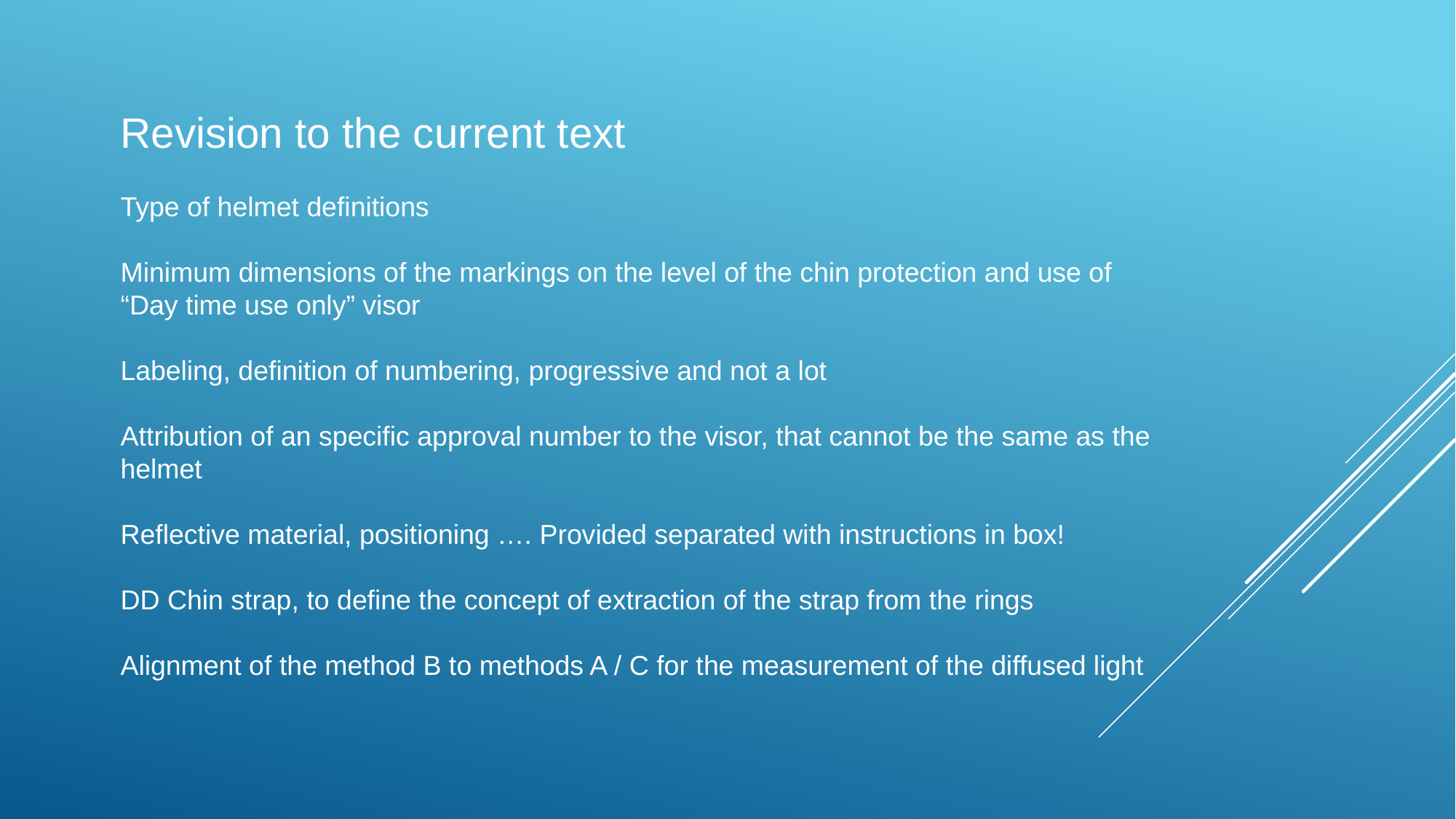

Revision to the current text

Type of helmet definitions

Minimum dimensions of the markings on the level of the chin protection and use of “Day time use only” visor

Labeling, definition of numbering, progressive and not a lot

Attribution of an specific approval number to the visor, that cannot be the same as the helmet

Reflective material, positioning …. Provided separated with instructions in box!

DD Chin strap, to define the concept of extraction of the strap from the rings

Alignment of the method B to methods A / C for the measurement of the diffused light